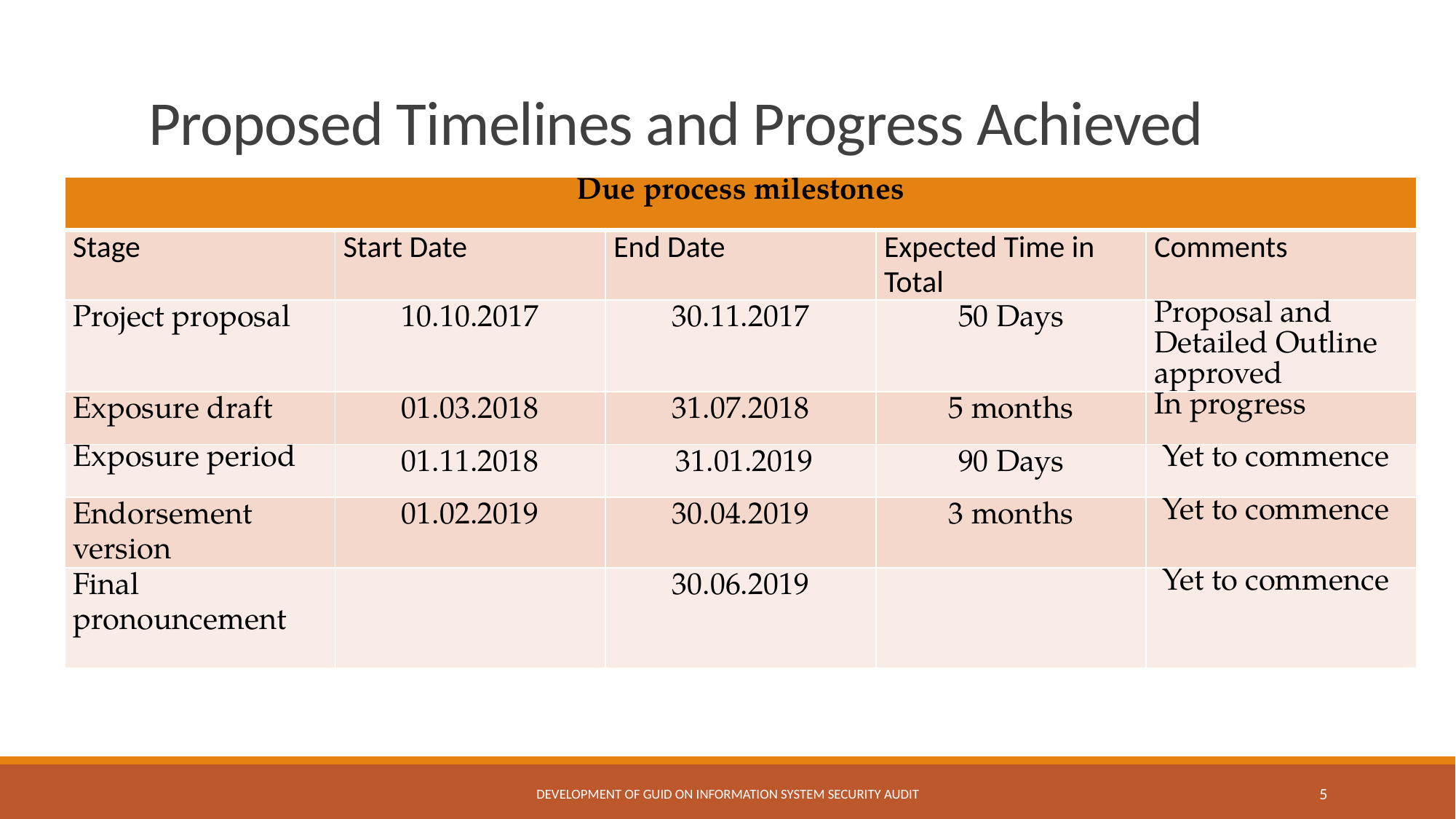

# Proposed Timelines and Progress Achieved
| Due process milestones |  |  |  |  |
| --- | --- | --- | --- | --- |
| Stage | Start Date | End Date | Expected Time in Total | Comments |
| Project proposal | 10.10.2017 | 30.11.2017 | 50 Days | Proposal and Detailed Outline approved |
| Exposure draft | 01.03.2018 | 31.07.2018 | 5 months | In progress |
| Exposure period | 01.11.2018 | 31.01.2019 | 90 Days | Yet to commence |
| Endorsement version | 01.02.2019 | 30.04.2019 | 3 months | Yet to commence |
| Final pronouncement |  | 30.06.2019 |  | Yet to commence |
Development of GUID on Information System Security Audit
5